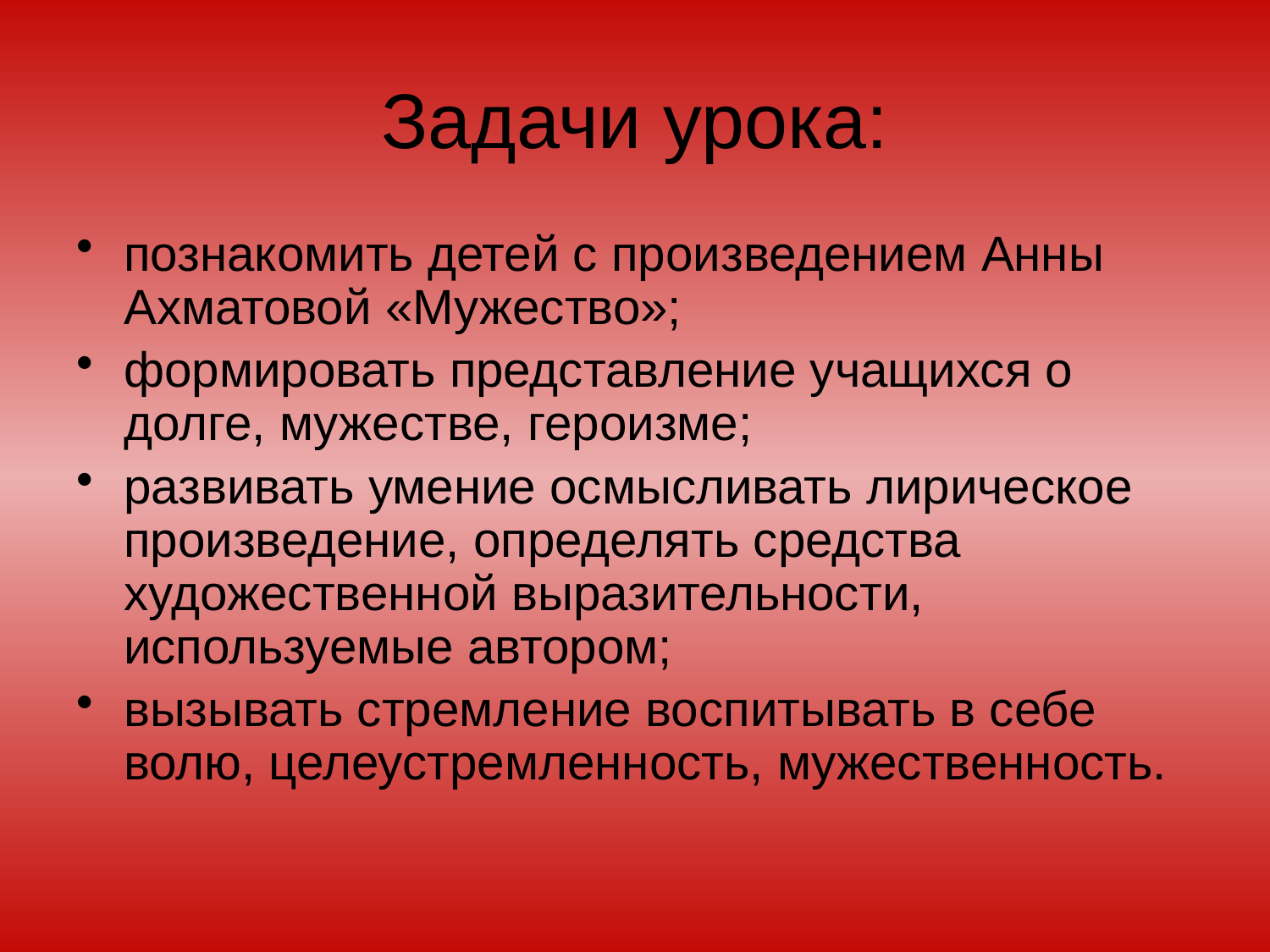

# Задачи урока:
познакомить детей с произведением Анны Ахматовой «Мужество»;
формировать представление учащихся о долге, мужестве, героизме;
развивать умение осмысливать лирическое произведение, определять средства художественной выразительности, используемые автором;
вызывать стремление воспитывать в себе волю, целеустремленность, мужественность.